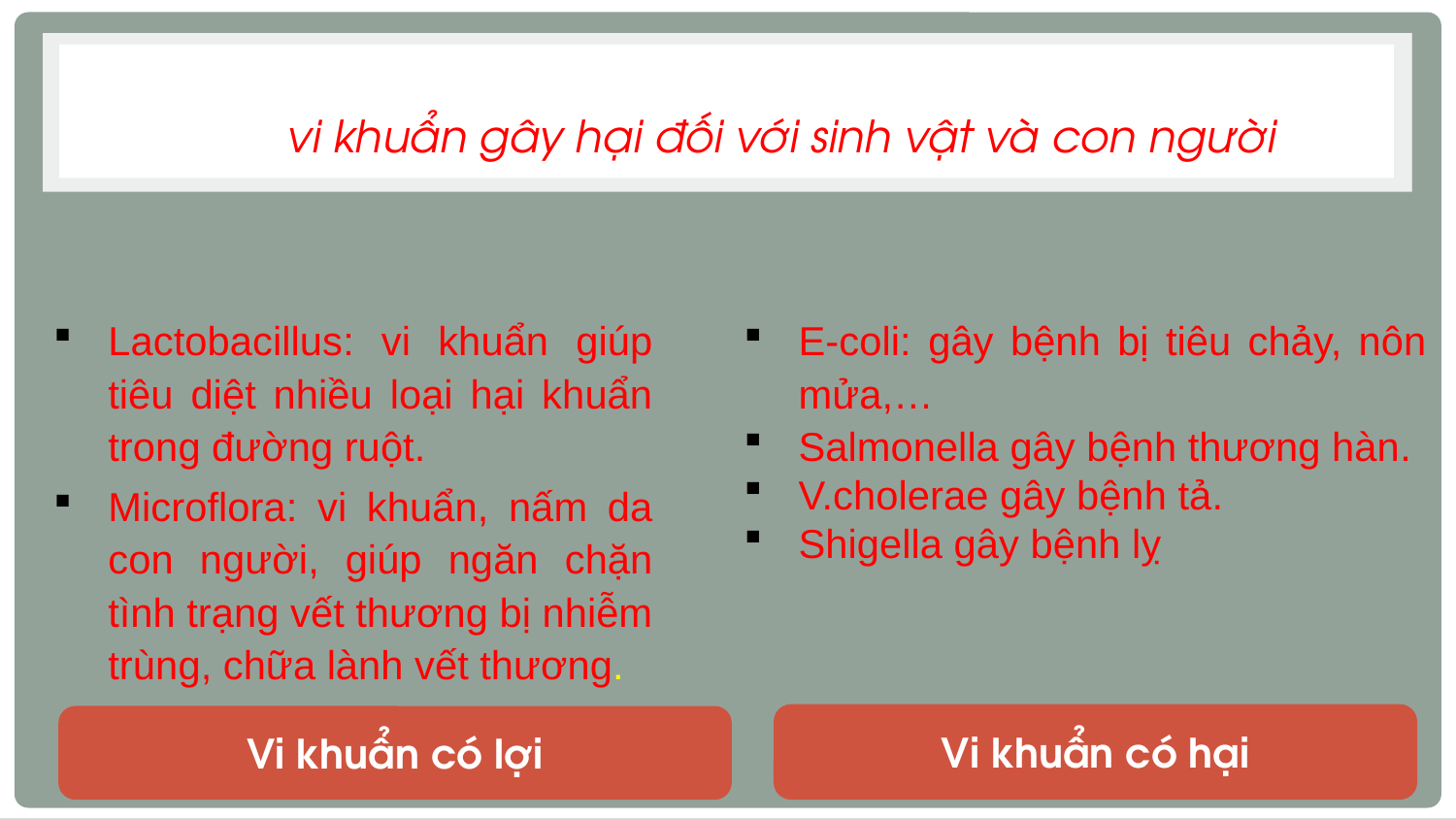

Lấy ví dụ về những vi khuẩn có ích và
vi khuẩn gây hại đối với sinh vật và con người.

E-coli: gây bệnh bị tiêu chảy, nôn mửa,…
Salmonella gây bệnh thương hàn.
V.cholerae gây bệnh tả.
Shigella gây bệnh lỵ
Lactobacillus: vi khuẩn giúp tiêu diệt nhiều loại hại khuẩn trong đường ruột.
Microflora: vi khuẩn, nấm da con người, giúp ngăn chặn tình trạng vết thương bị nhiễm trùng, chữa lành vết thương.
Vi khuẩn có hại
Vi khuẩn có lợi